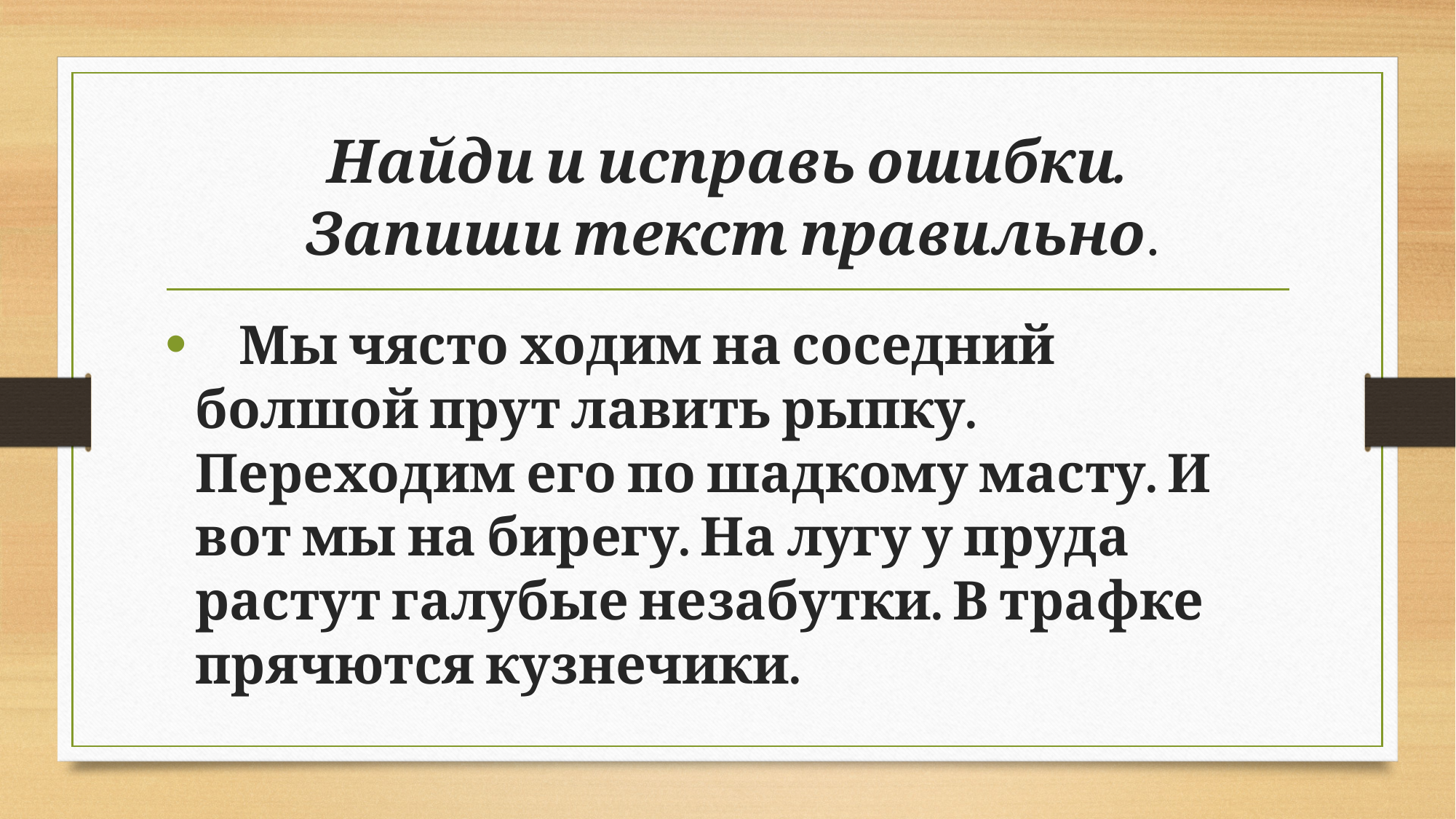

# Найди и исправь ошибки. Запиши текст правильно.
    Мы чясто ходим на соседний болшой прут лавить рыпку. Переходим его по шадкому масту. И вот мы на бирегу. На лугу у пруда растут галубые незабутки. В трафке прячются кузнечики.